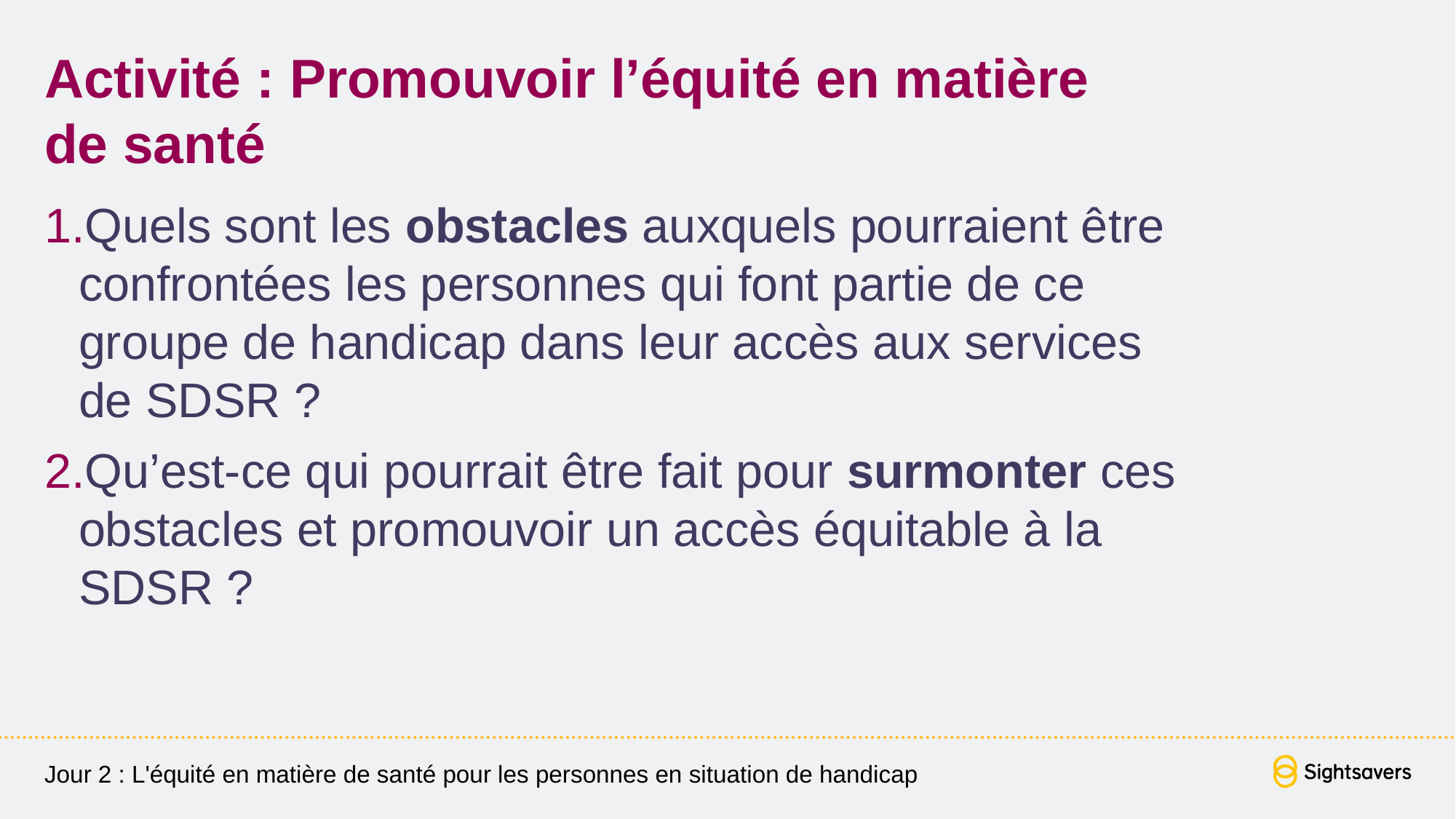

# Activité : Promouvoir l’équité en matière de santé
Quels sont les obstacles auxquels pourraient être confrontées les personnes qui font partie de ce groupe de handicap dans leur accès aux services de SDSR ?
Qu’est-ce qui pourrait être fait pour surmonter ces obstacles et promouvoir un accès équitable à la SDSR ?
Jour 2 : L'équité en matière de santé pour les personnes en situation de handicap